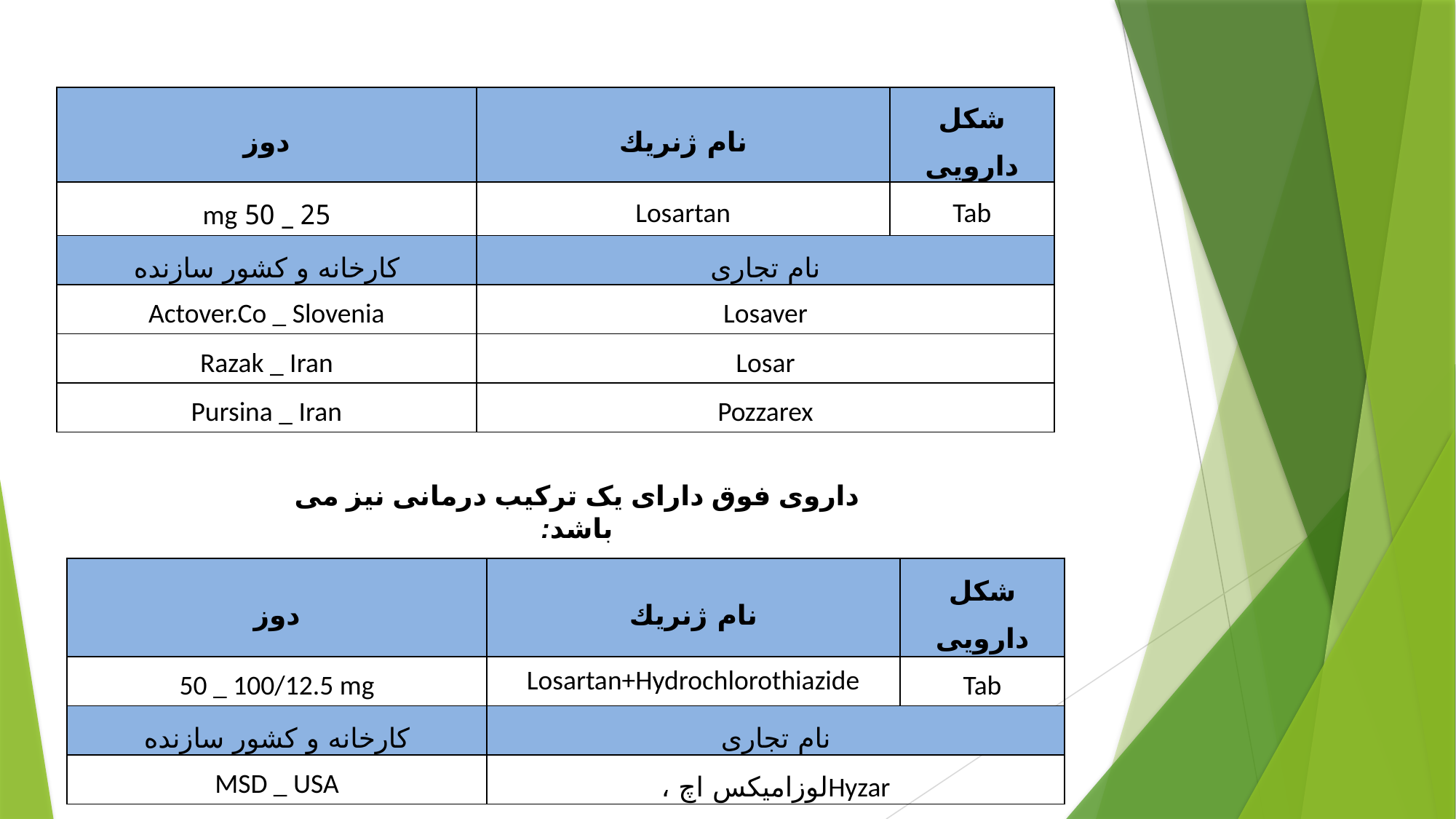

| دوز | نام ژنريك | شکل دارویی |
| --- | --- | --- |
| 25 \_ 50 mg | Losartan | Tab |
| کارخانه و کشور سازنده | نام تجاری |  |
| Actover.Co \_ Slovenia | Losaver |  |
| Razak \_ Iran | Losar |  |
| Pursina \_ Iran | Pozzarex |  |
داروی فوق دارای یک ترکیب درمانی نیز می باشد:
| دوز | نام ژنريك | شکل دارویی |
| --- | --- | --- |
| 50 \_ 100/12.5 mg | Losartan+Hydrochlorothiazide | Tab |
| کارخانه و کشور سازنده | نام تجاری |  |
| MSD \_ USA | ، لوزامیکس اچHyzar |  |